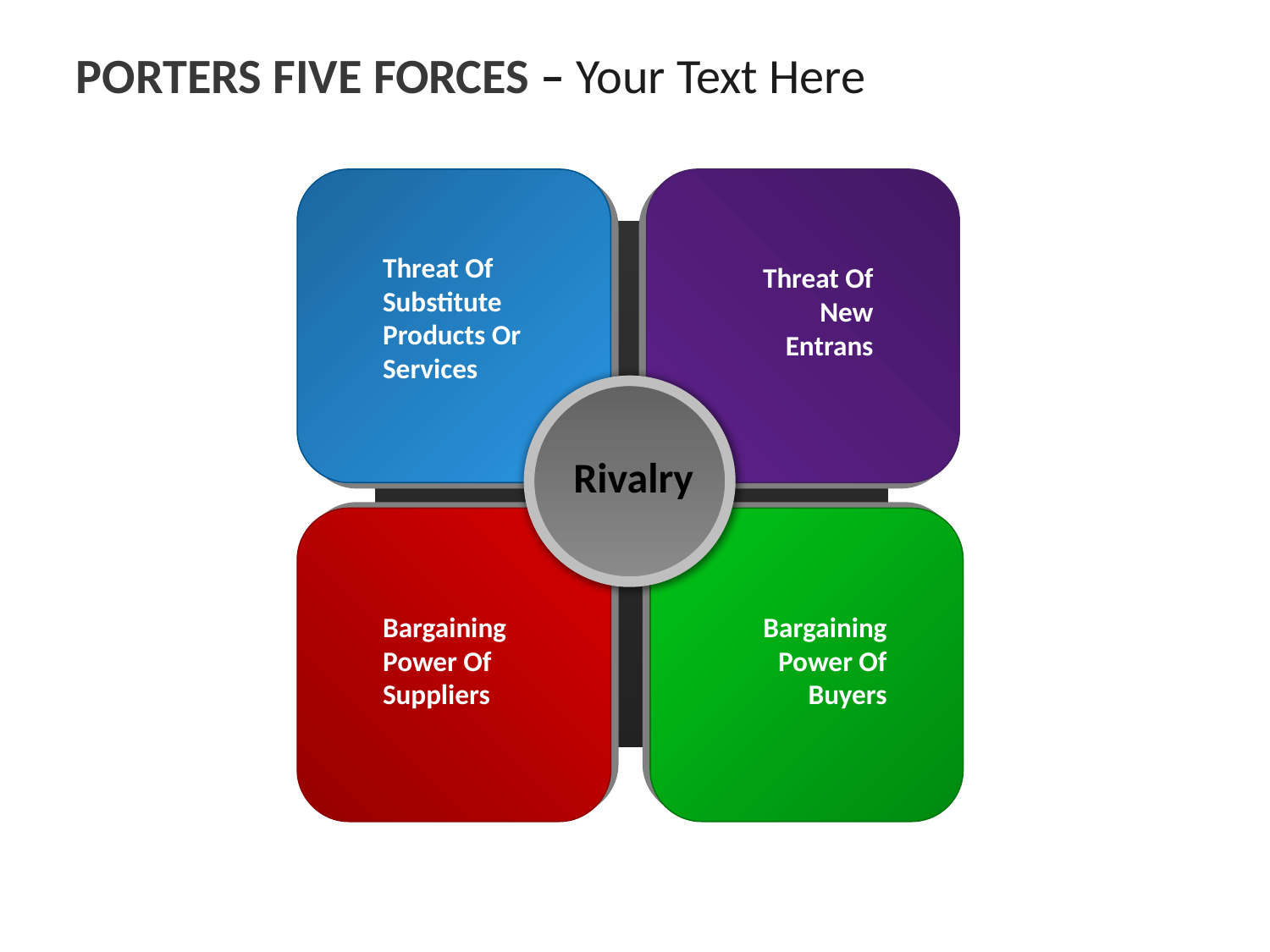

PORTERS FIVE FORCES – Your Text Here

Threat Of Substitute Products Or Services
Threat Of New Entrans

Rivalry

Bargaining Power Of Suppliers
Bargaining Power Of Buyers